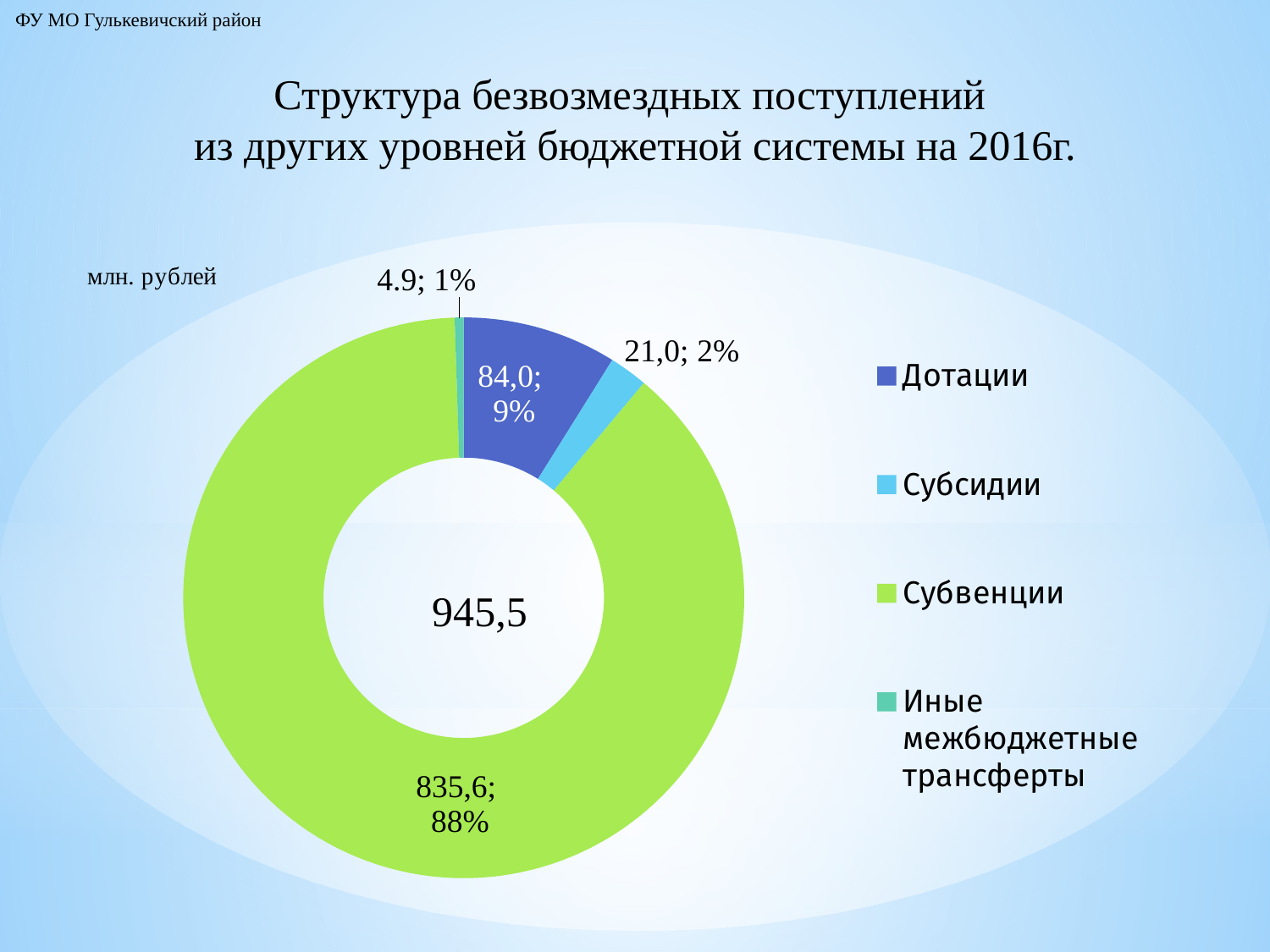

ФУ МО Гулькевичский район
Структура безвозмездных поступлений
из других уровней бюджетной системы на 2016г.

### Chart: 945,5

| Category | Продажи |
|---|---|
| Дотации | 84.0 |
| Субсидии | 21.0 |
| Субвенции | 835.6 |
| Иные межбюджетные трансферты | 4.9 |